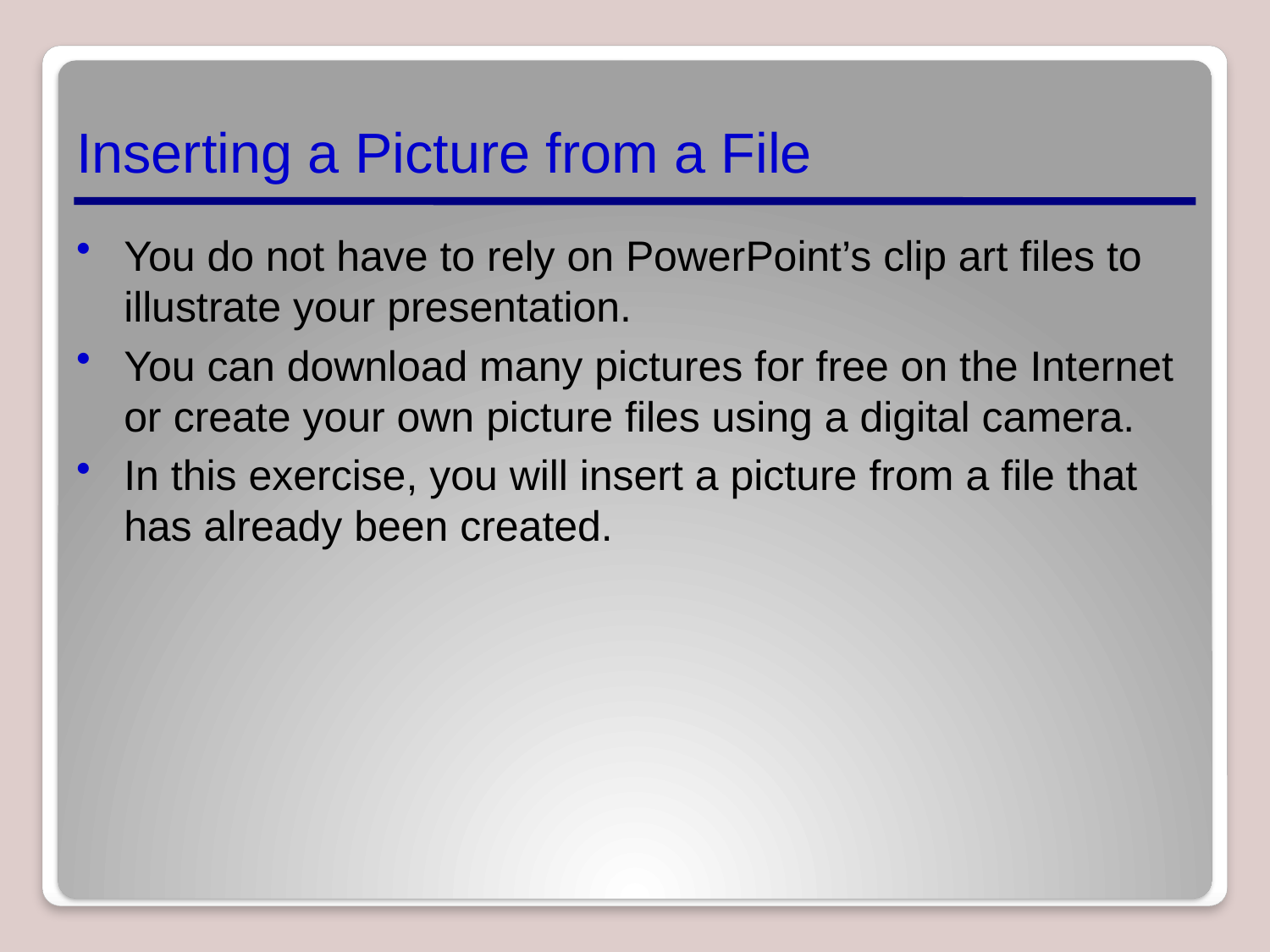

# Inserting a Picture from a File
You do not have to rely on PowerPoint’s clip art files to illustrate your presentation.
You can download many pictures for free on the Internet or create your own picture files using a digital camera.
In this exercise, you will insert a picture from a file that has already been created.